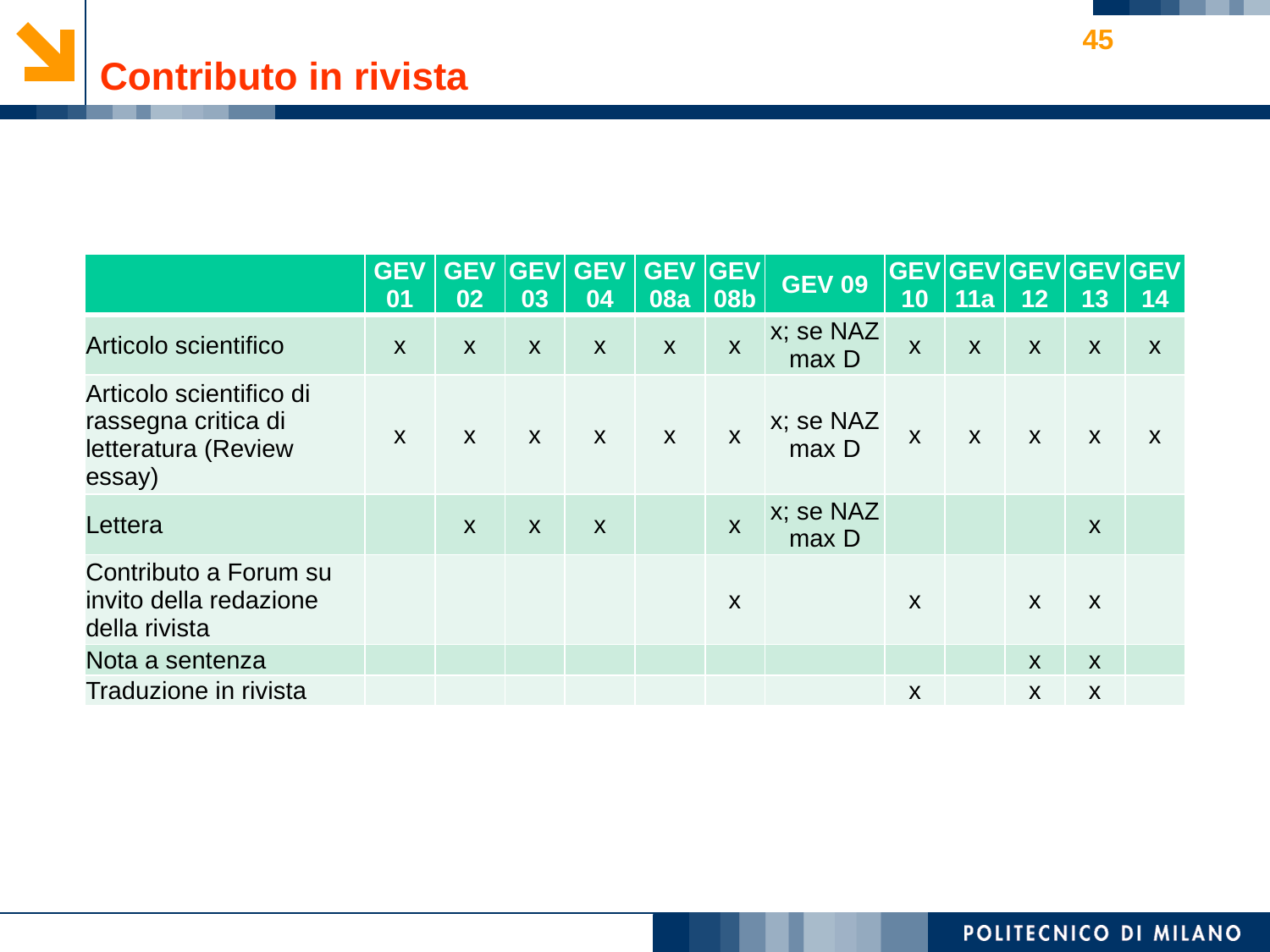

# Contributo in rivista
45
|  | GEV 01 | GEV 02 | GEV 03 | GEV 04 | GEV 08a | GEV 08b | GEV 09 | GEV 10 | GEV 11a | GEV 12 | GEV 13 | GEV 14 |
| --- | --- | --- | --- | --- | --- | --- | --- | --- | --- | --- | --- | --- |
| Articolo scientifico | x | x | x | x | x | x | x; se NAZ max D | x | x | x | x | x |
| Articolo scientifico di rassegna critica di letteratura (Review essay) | x | x | x | x | x | x | x; se NAZ max D | x | x | x | x | x |
| Lettera |  | x | x | x |  | x | x; se NAZ max D |  |  |  | x |  |
| Contributo a Forum su invito della redazione della rivista |  |  |  |  |  | x |  | x |  | x | x |  |
| Nota a sentenza |  |  |  |  |  |  |  |  |  | x | x |  |
| Traduzione in rivista |  |  |  |  |  |  |  | x |  | x | x |  |